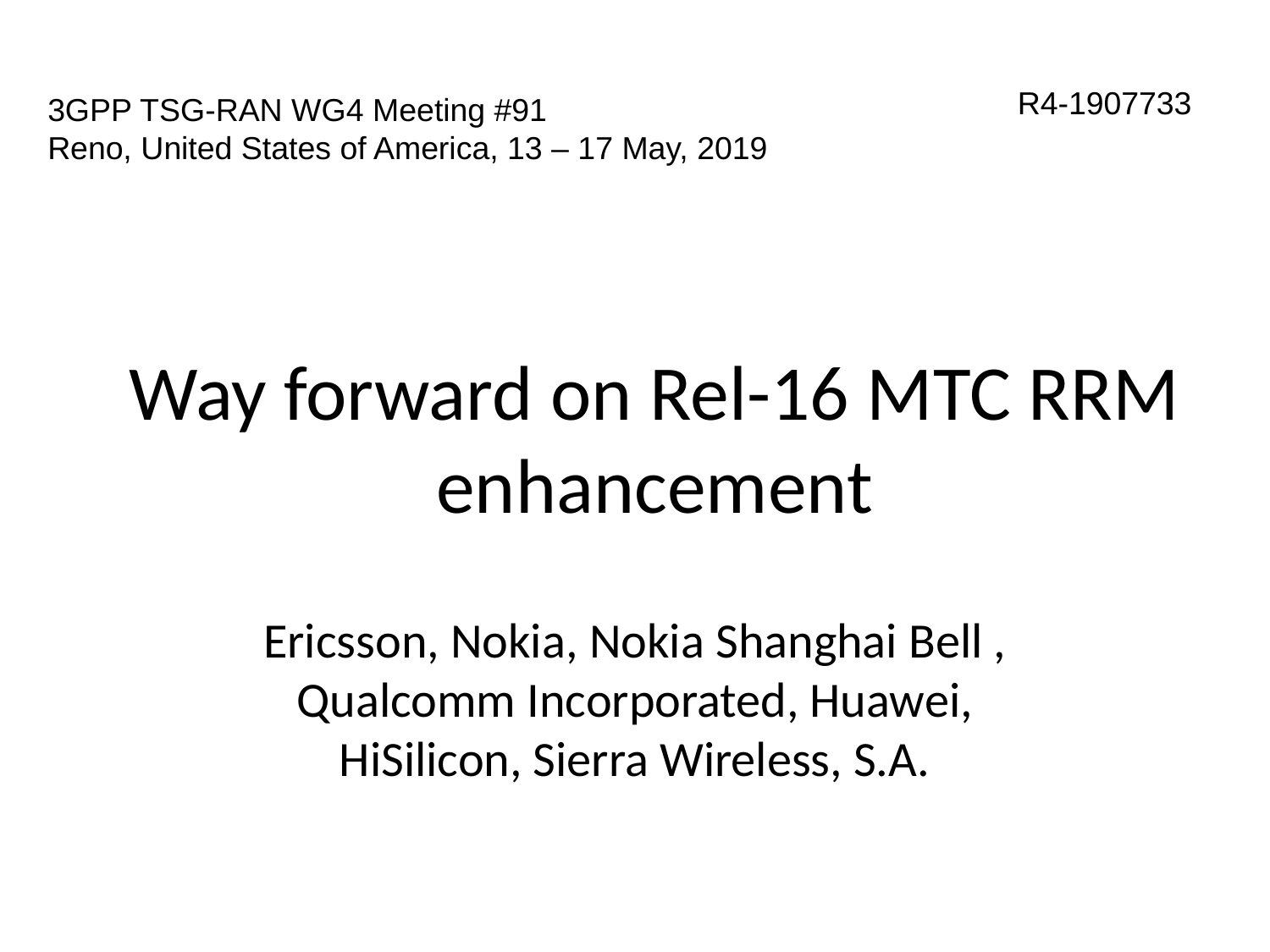

# 3GPP TSG-RAN WG4 Meeting #91 Reno, United States of America, 13 – 17 May, 2019
R4-1907733
Way forward on Rel-16 MTC RRM enhancement
Ericsson, Nokia, Nokia Shanghai Bell , Qualcomm Incorporated, Huawei, HiSilicon, Sierra Wireless, S.A.